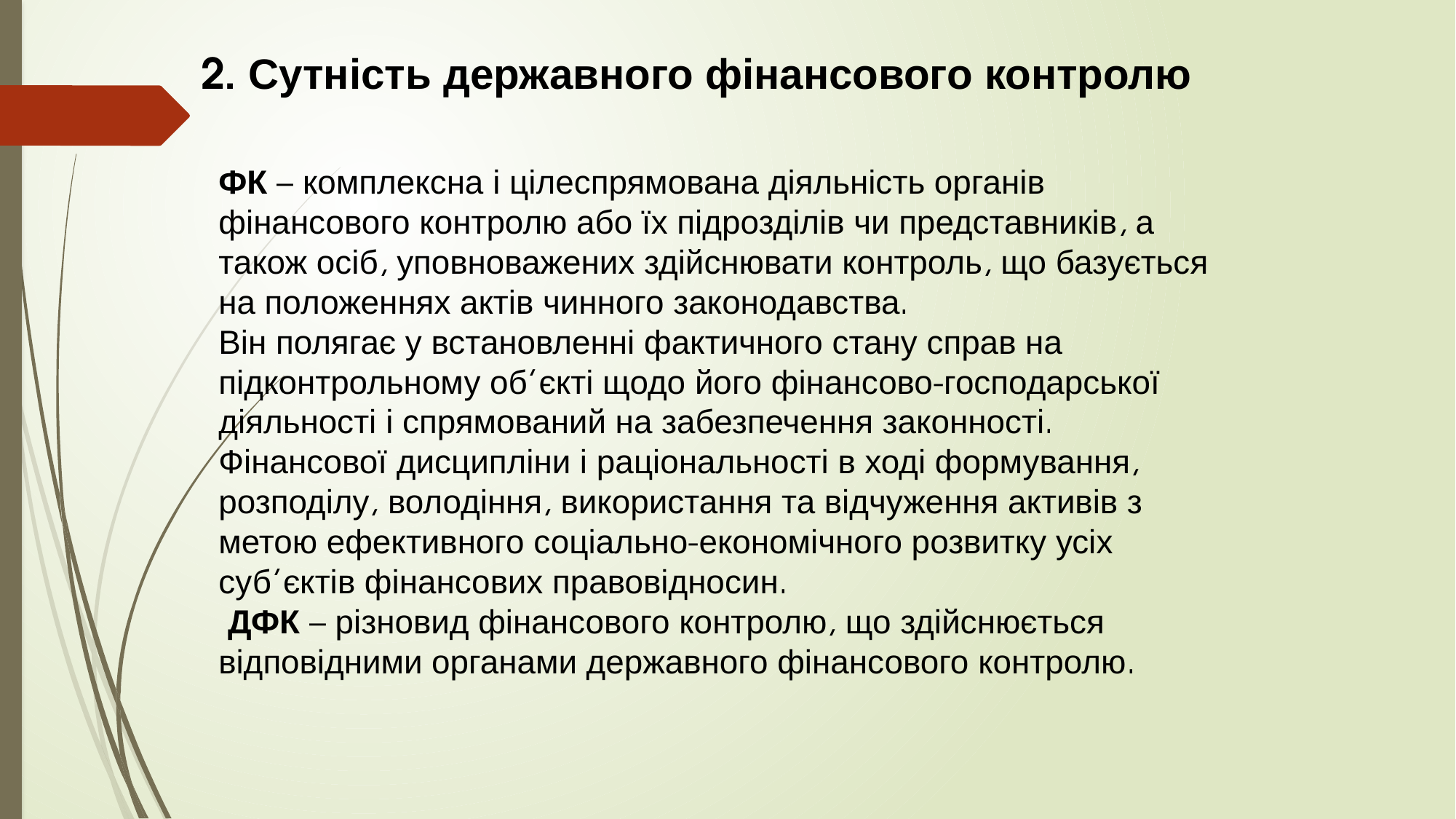

2. Сутність державного фінансового контролю

ФК – комплексна і цілеспрямована діяльність органів фінансового контролю або їх підрозділів чи представників, а також осіб, уповноважених здійснювати контроль, що базується на положеннях актів чинного законодавства.
Він полягає у встановленні фактичного стану справ на підконтрольному об’єкті щодо його фінансово-господарської діяльності і спрямований на забезпечення законності. Фінансової дисципліни і раціональності в ході формування, розподілу, володіння, використання та відчуження активів з метою ефективного соціально-економічного розвитку усіх суб’єктів фінансових правовідносин.
 ДФК – різновид фінансового контролю, що здійснюється відповідними органами державного фінансового контролю.